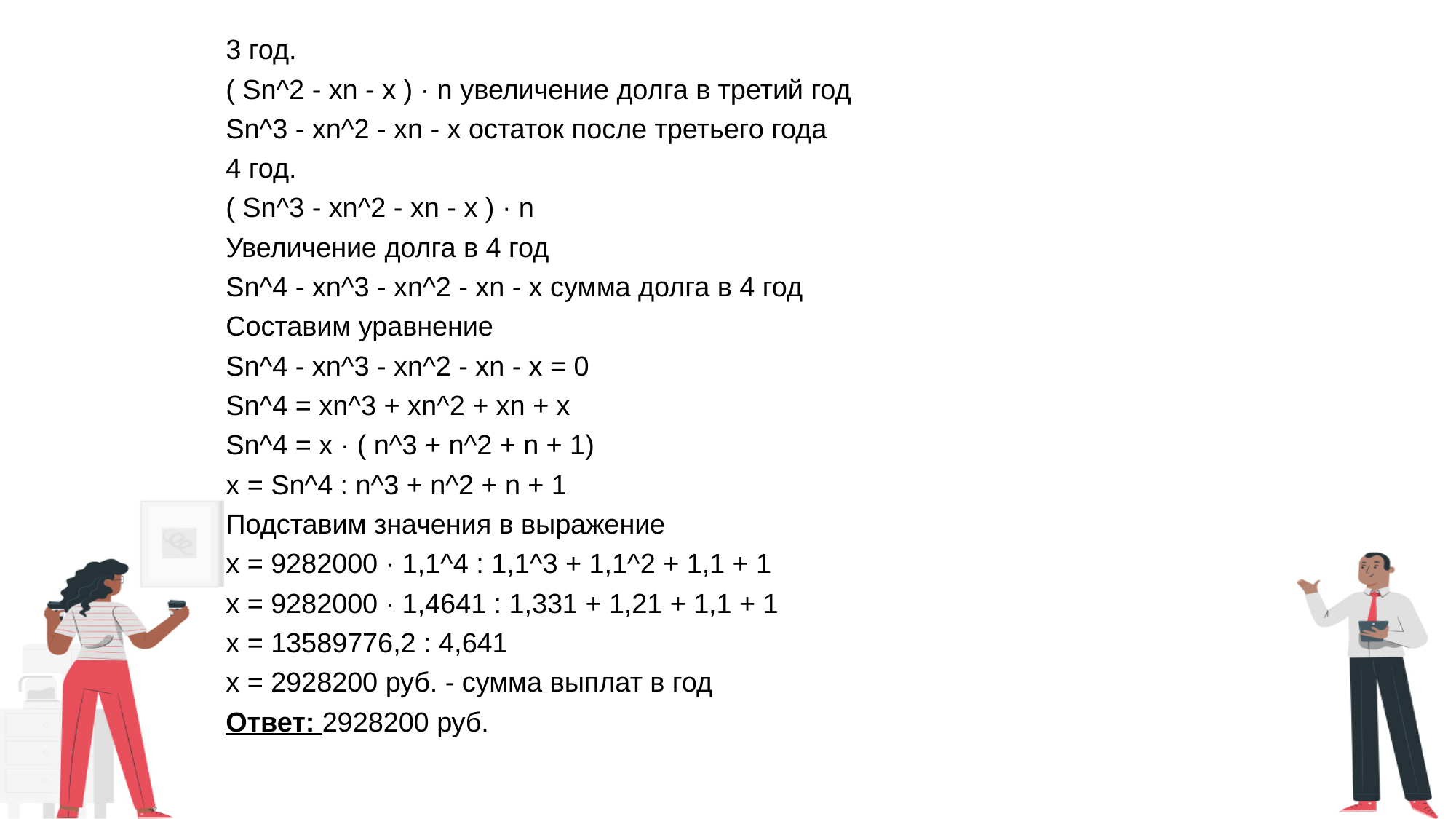

3 год.
( Sn^2 - xn - x ) · n увеличение долга в третий год
Sn^3 - xn^2 - xn - x остаток после третьего года
4 год.
( Sn^3 - xn^2 - xn - x ) · n
Увеличение долга в 4 год
Sn^4 - xn^3 - xn^2 - xn - x сумма долга в 4 год
Составим уравнение
Sn^4 - xn^3 - xn^2 - xn - x = 0
Sn^4 = xn^3 + xn^2 + xn + x
Sn^4 = x · ( n^3 + n^2 + n + 1)
x = Sn^4 : n^3 + n^2 + n + 1
Подставим значения в выражение
x = 9282000 · 1,1^4 : 1,1^3 + 1,1^2 + 1,1 + 1
x = 9282000 · 1,4641 : 1,331 + 1,21 + 1,1 + 1
x = 13589776,2 : 4,641
x = 2928200 руб. - сумма выплат в год
Ответ: 2928200 руб.